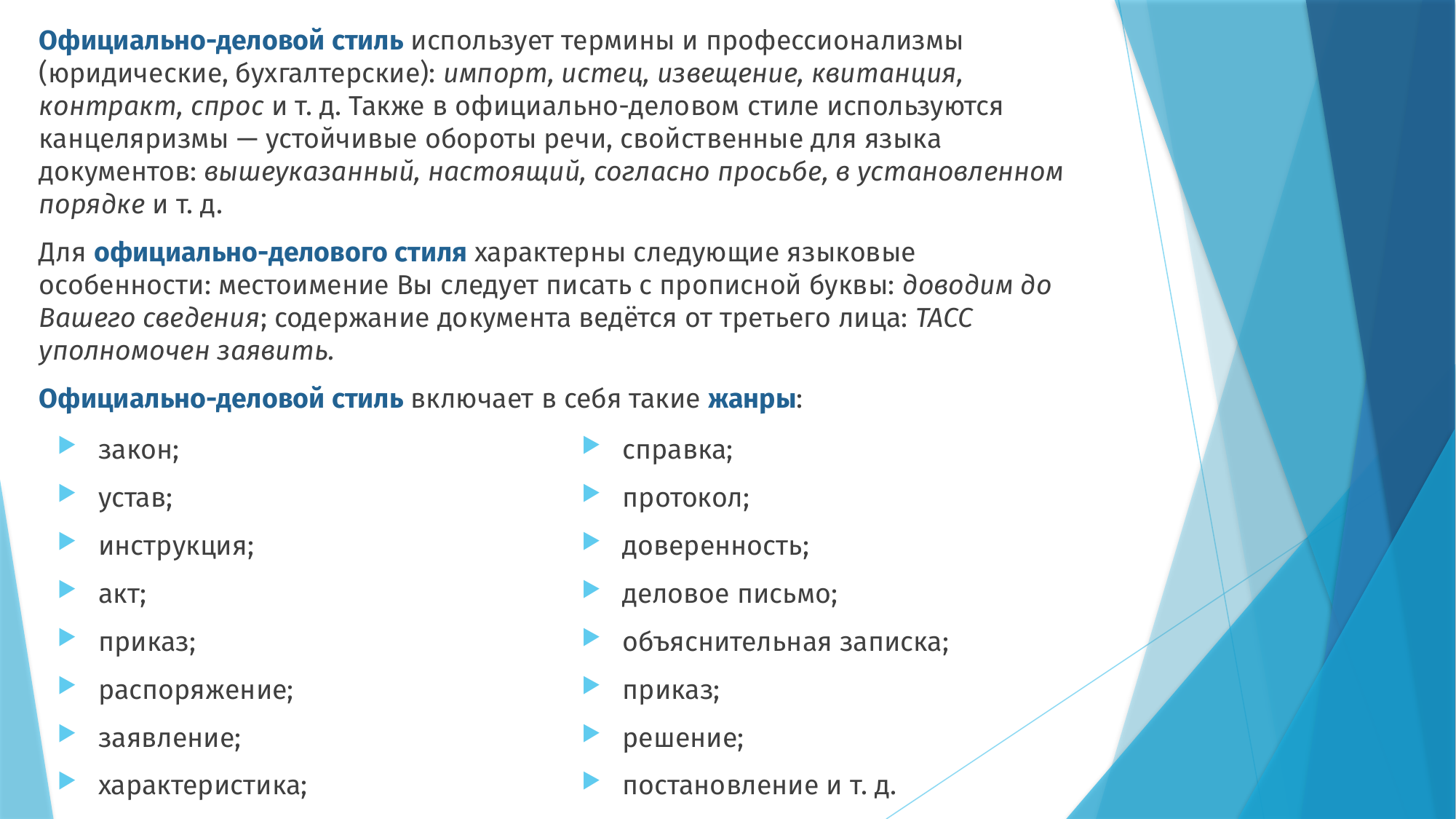

Официально-деловой стиль использует термины и профессионализмы (юридические, бухгалтерские): импорт, истец, извещение, квитанция, контракт, спрос и т. д. Также в официально-деловом стиле используются канцеляризмы — устойчивые обороты речи, свойственные для языка документов: вышеуказанный, настоящий, согласно просьбе, в установленном порядке и т. д.
Для официально-делового стиля характерны следующие языковые особенности: местоимение Вы следует писать с прописной буквы: доводим до Вашего сведения; содержание документа ведётся от третьего лица: ТАСС уполномочен заявить.
Официально-деловой стиль включает в себя такие жанры:
закон;
устав;
инструкция;
акт;
приказ;
распоряжение;
заявление;
характеристика;
справка;
протокол;
доверенность;
деловое письмо;
объяснительная записка;
приказ;
решение;
постановление и т. д.